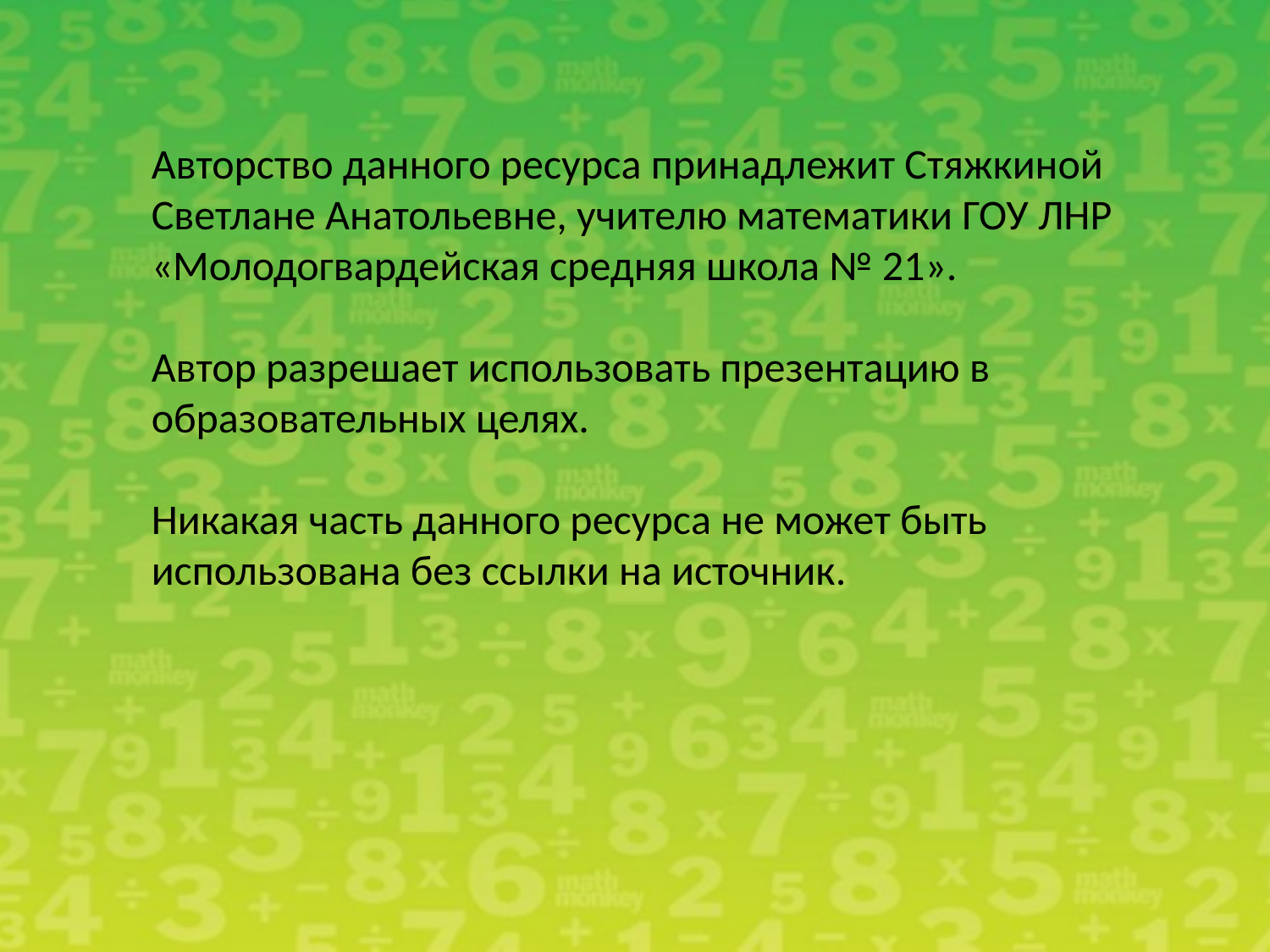

Авторство данного ресурса принадлежит Стяжкиной Светлане Анатольевне, учителю математики ГОУ ЛНР «Молодогвардейская средняя школа № 21».

Автор разрешает использовать презентацию в образовательных целях.

Никакая часть данного ресурса не может быть использована без ссылки на источник.